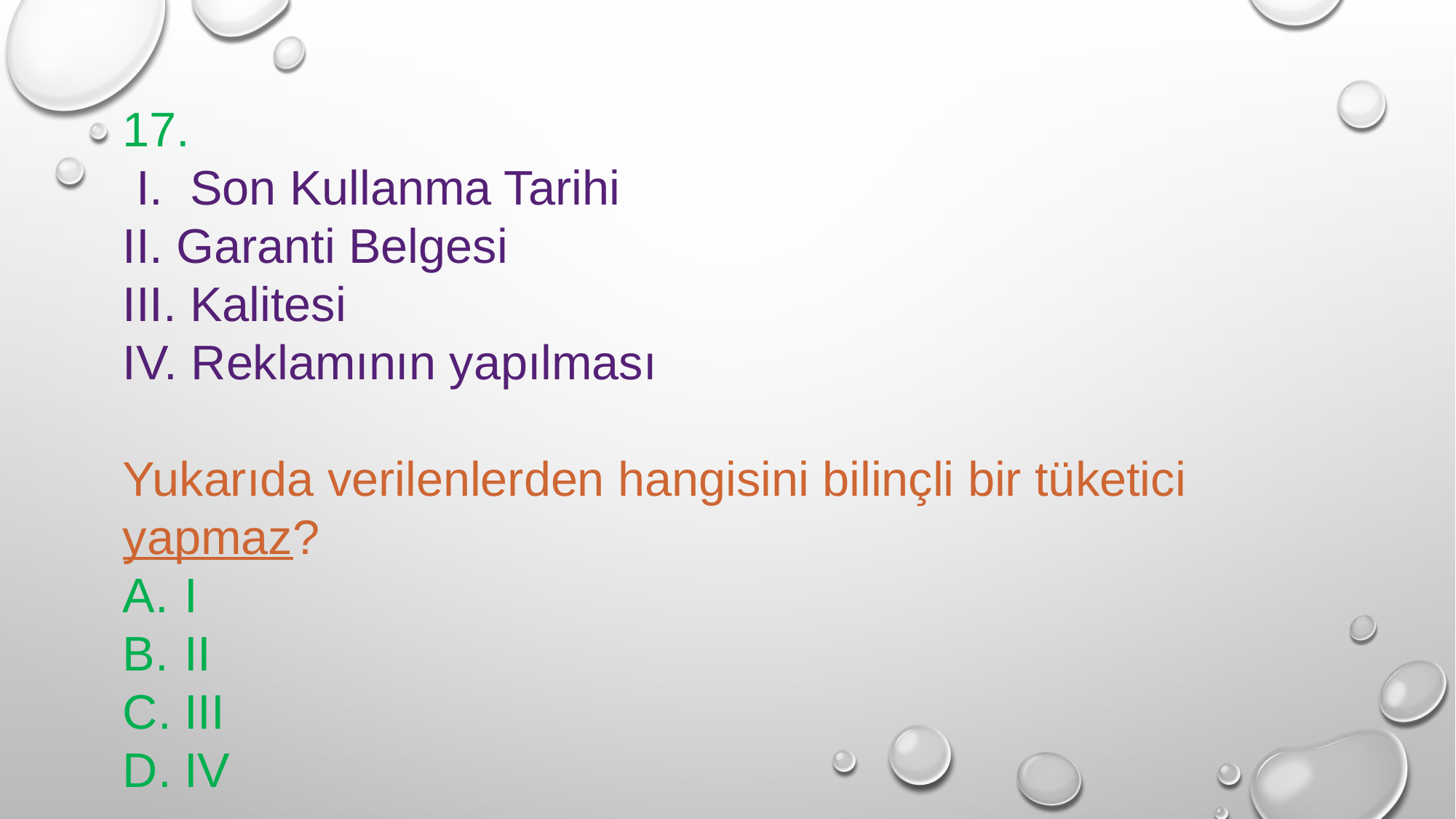

17.
 I.  Son Kullanma Tarihi
II. Garanti Belgesi
III. Kalitesi
IV. Reklamının yapılması

Yukarıda verilenlerden hangisini bilinçli bir tüketici yapmaz?
I
II
III
IV